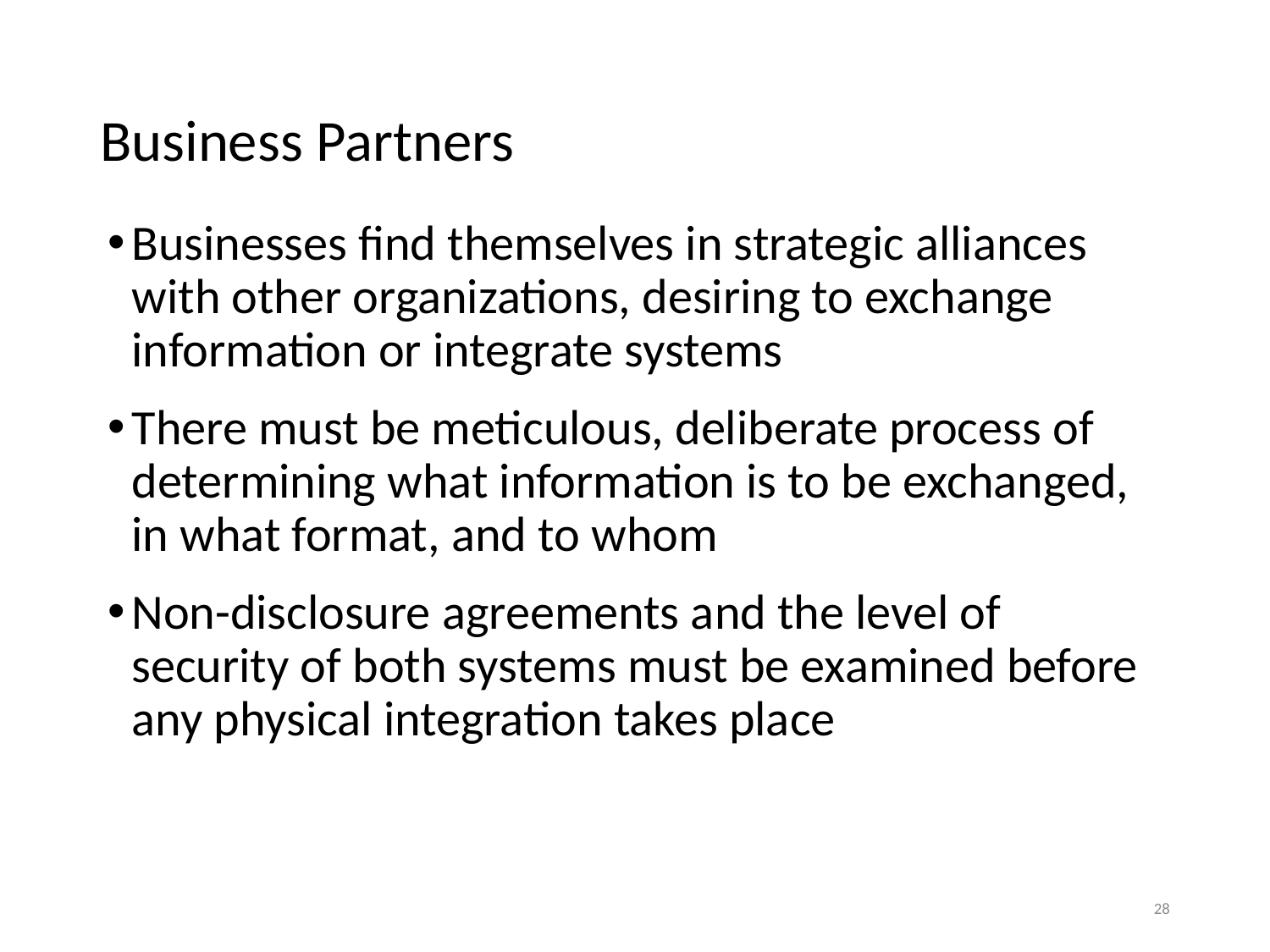

# Business Partners
Businesses find themselves in strategic alliances with other organizations, desiring to exchange information or integrate systems
There must be meticulous, deliberate process of determining what information is to be exchanged, in what format, and to whom
Non-disclosure agreements and the level of security of both systems must be examined before any physical integration takes place
28